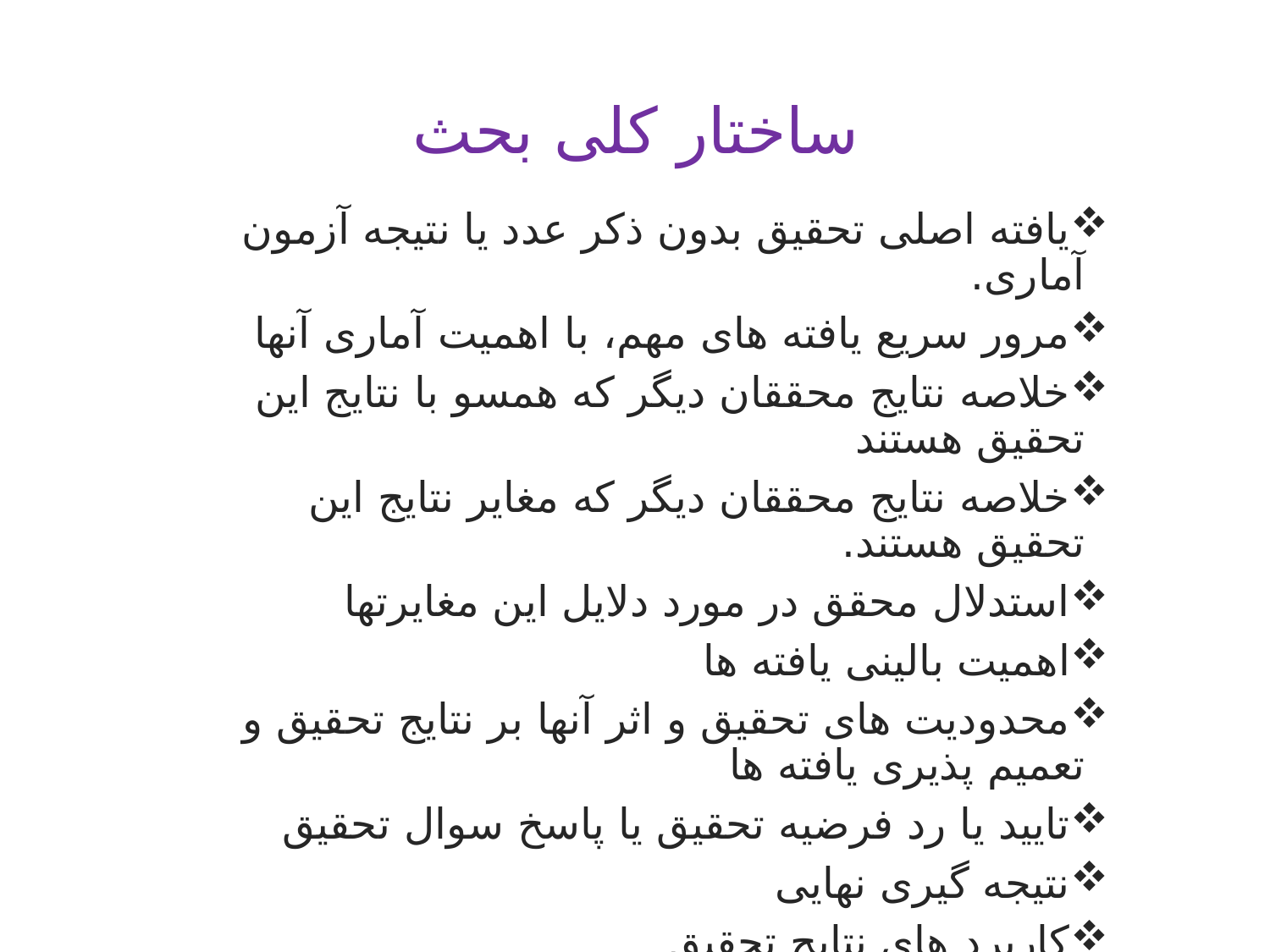

# ساختار کلی بحث
یافته اصلی تحقیق بدون ذکر عدد یا نتیجه آزمون آماری.
مرور سریع یافته های مهم، با اهمیت آماری آنها
خلاصه نتایج محققان دیگر که همسو با نتایج این تحقیق هستند
خلاصه نتایج محققان دیگر که مغایر نتایج این تحقیق هستند.
استدلال محقق در مورد دلایل این مغایرتها
اهمیت بالینی یافته ها
محدودیت های تحقیق و اثر آنها بر نتایج تحقیق و تعمیم پذیری یافته ها
تایید یا رد فرضیه تحقیق یا پاسخ سوال تحقیق
نتیجه گیری نهایی
کاربرد های نتایج تحقیق
پیشنهادات برای تحقیقات بعدی با توجه به یافته ها
22 May 2021
23